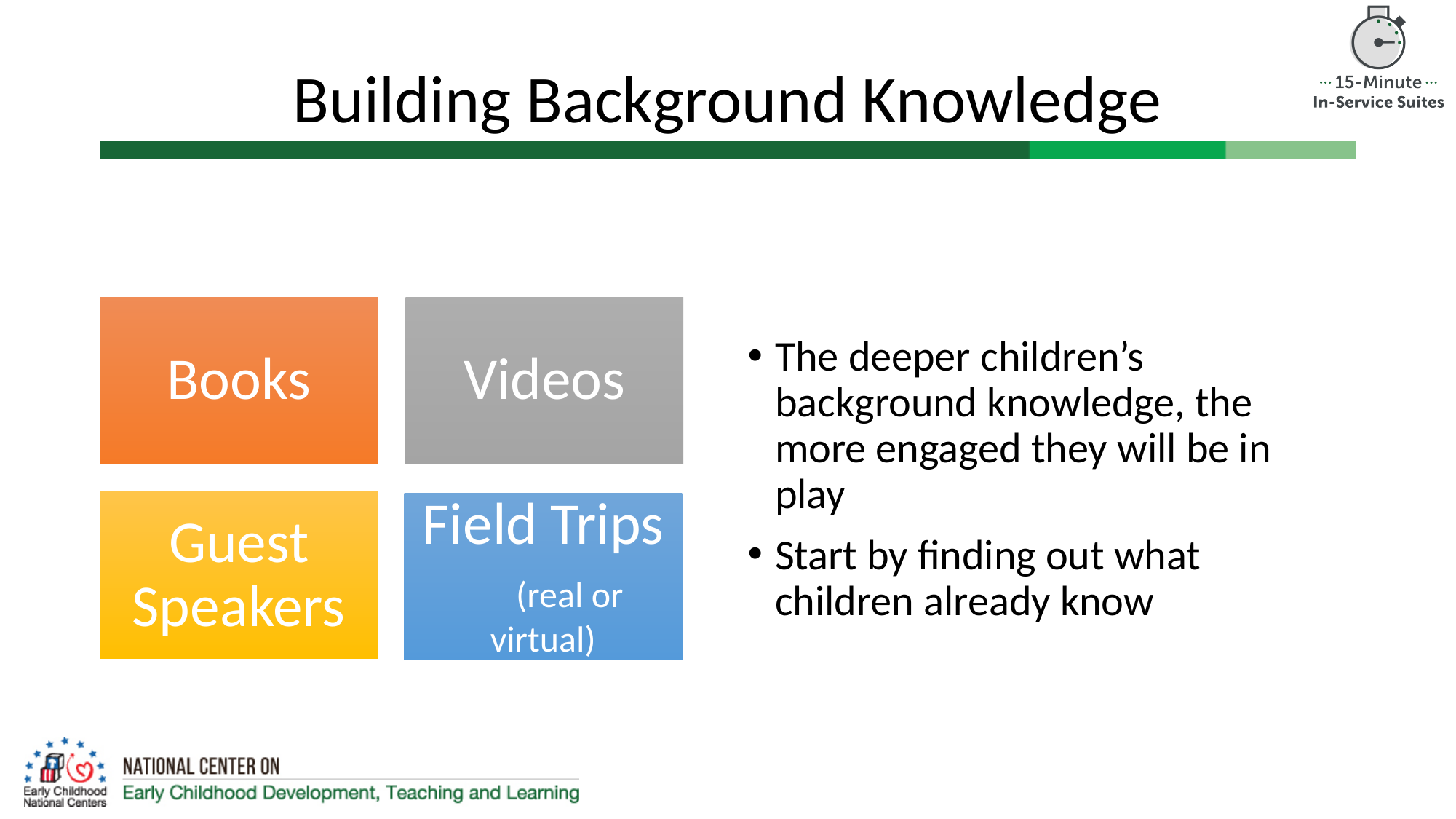

# Building Background Knowledge
Books
Videos
Guest Speakers
Field Trips     (real or virtual)

The deeper children’s background knowledge, the more engaged they will be in play
Start by finding out what children already know